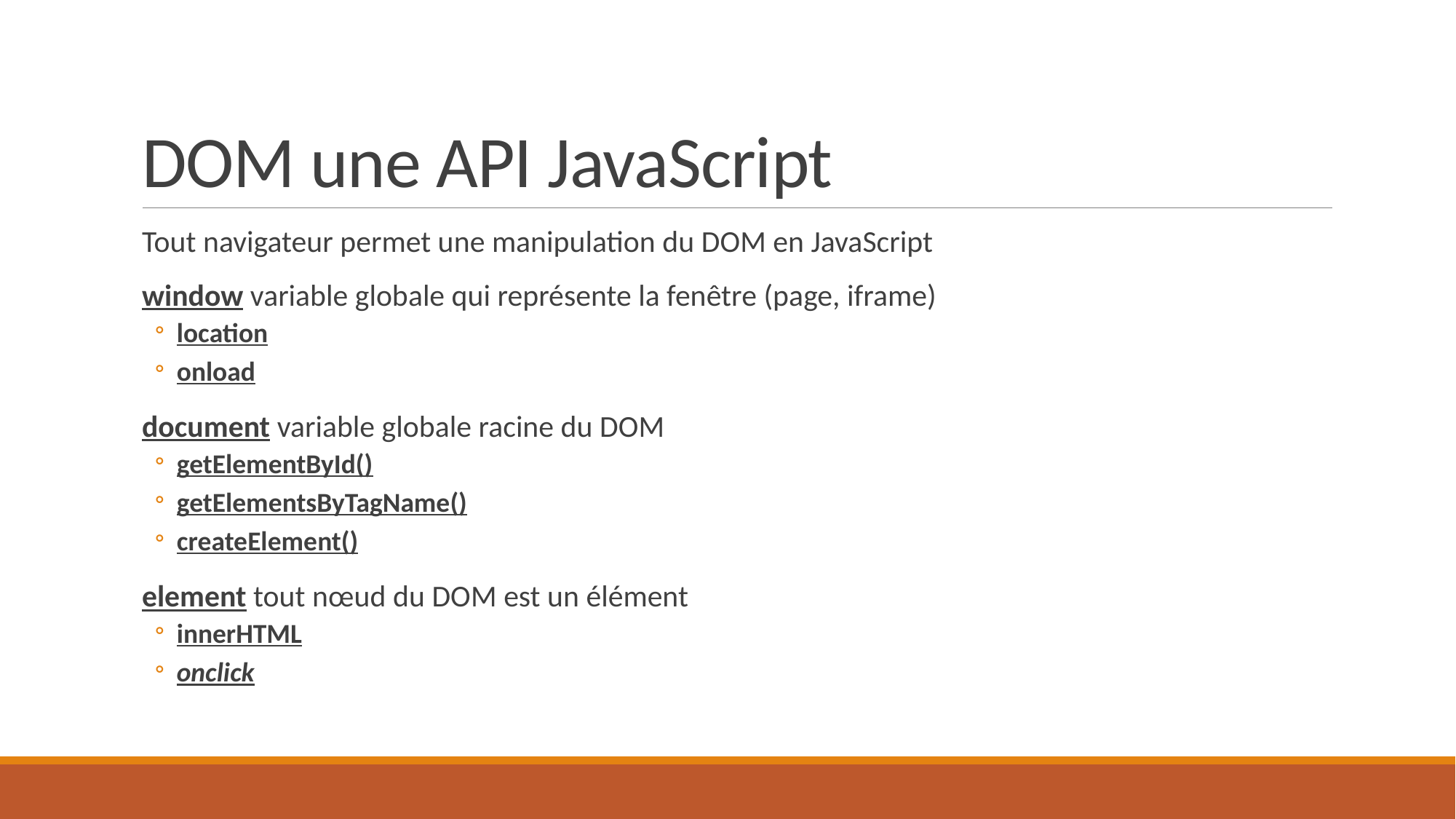

# DOM une API JavaScript
Tout navigateur permet une manipulation du DOM en JavaScript
window variable globale qui représente la fenêtre (page, iframe)
location
onload
document variable globale racine du DOM
getElementById()
getElementsByTagName()
createElement()
element tout nœud du DOM est un élément
innerHTML
onclick